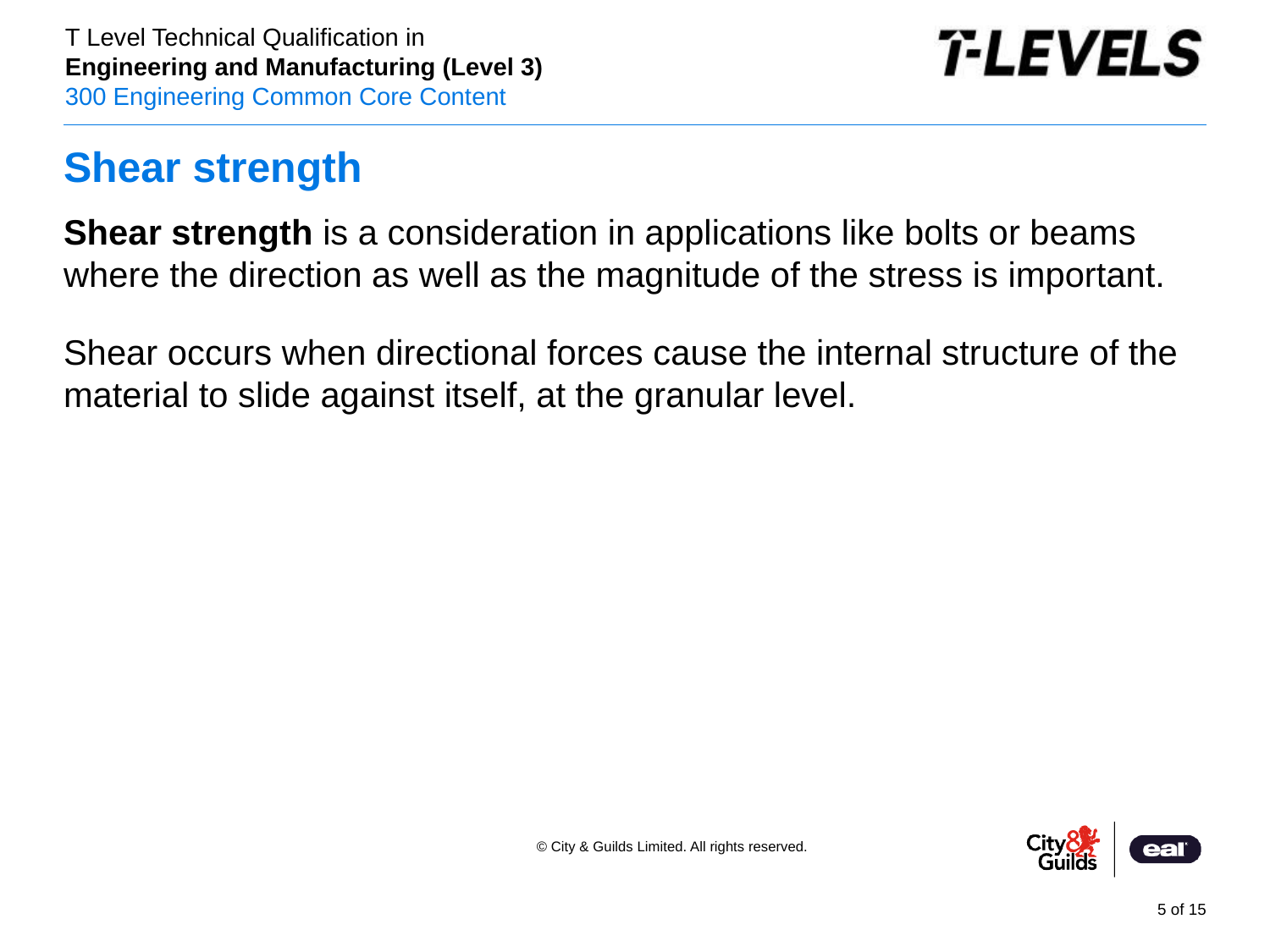

# Shear strength
Shear strength is a consideration in applications like bolts or beams where the direction as well as the magnitude of the stress is important.
Shear occurs when directional forces cause the internal structure of the material to slide against itself, at the granular level.